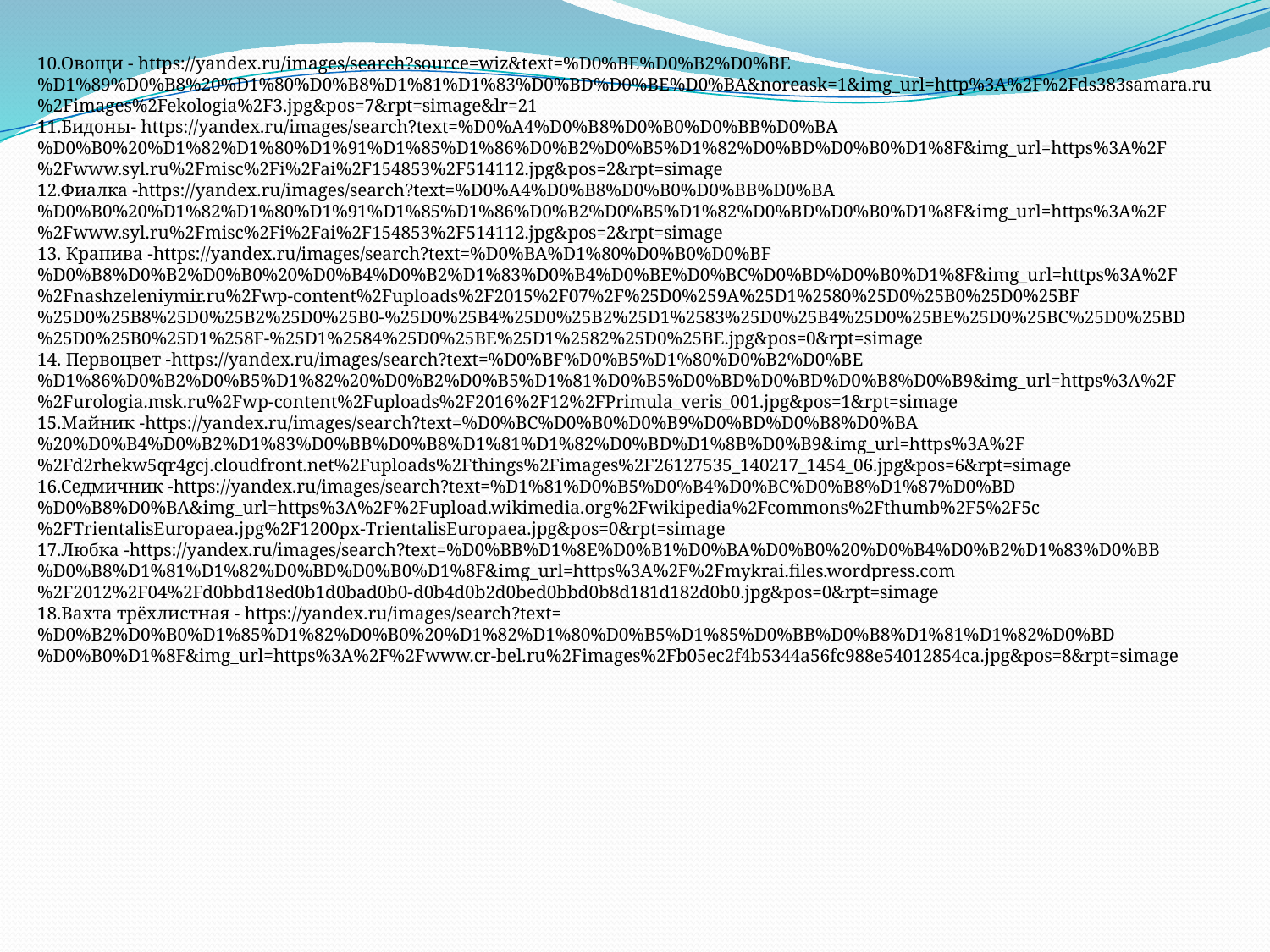

10.Овощи - https://yandex.ru/images/search?source=wiz&text=%D0%BE%D0%B2%D0%BE%D1%89%D0%B8%20%D1%80%D0%B8%D1%81%D1%83%D0%BD%D0%BE%D0%BA&noreask=1&img_url=http%3A%2F%2Fds383samara.ru%2Fimages%2Fekologia%2F3.jpg&pos=7&rpt=simage&lr=21
11.Бидоны- https://yandex.ru/images/search?text=%D0%A4%D0%B8%D0%B0%D0%BB%D0%BA%D0%B0%20%D1%82%D1%80%D1%91%D1%85%D1%86%D0%B2%D0%B5%D1%82%D0%BD%D0%B0%D1%8F&img_url=https%3A%2F%2Fwww.syl.ru%2Fmisc%2Fi%2Fai%2F154853%2F514112.jpg&pos=2&rpt=simage
12.Фиалка -https://yandex.ru/images/search?text=%D0%A4%D0%B8%D0%B0%D0%BB%D0%BA%D0%B0%20%D1%82%D1%80%D1%91%D1%85%D1%86%D0%B2%D0%B5%D1%82%D0%BD%D0%B0%D1%8F&img_url=https%3A%2F%2Fwww.syl.ru%2Fmisc%2Fi%2Fai%2F154853%2F514112.jpg&pos=2&rpt=simage
13. Крапива -https://yandex.ru/images/search?text=%D0%BA%D1%80%D0%B0%D0%BF%D0%B8%D0%B2%D0%B0%20%D0%B4%D0%B2%D1%83%D0%B4%D0%BE%D0%BC%D0%BD%D0%B0%D1%8F&img_url=https%3A%2F%2Fnashzeleniymir.ru%2Fwp-content%2Fuploads%2F2015%2F07%2F%25D0%259A%25D1%2580%25D0%25B0%25D0%25BF%25D0%25B8%25D0%25B2%25D0%25B0-%25D0%25B4%25D0%25B2%25D1%2583%25D0%25B4%25D0%25BE%25D0%25BC%25D0%25BD%25D0%25B0%25D1%258F-%25D1%2584%25D0%25BE%25D1%2582%25D0%25BE.jpg&pos=0&rpt=simage
14. Первоцвет -https://yandex.ru/images/search?text=%D0%BF%D0%B5%D1%80%D0%B2%D0%BE%D1%86%D0%B2%D0%B5%D1%82%20%D0%B2%D0%B5%D1%81%D0%B5%D0%BD%D0%BD%D0%B8%D0%B9&img_url=https%3A%2F%2Furologia.msk.ru%2Fwp-content%2Fuploads%2F2016%2F12%2FPrimula_veris_001.jpg&pos=1&rpt=simage
15.Майник -https://yandex.ru/images/search?text=%D0%BC%D0%B0%D0%B9%D0%BD%D0%B8%D0%BA%20%D0%B4%D0%B2%D1%83%D0%BB%D0%B8%D1%81%D1%82%D0%BD%D1%8B%D0%B9&img_url=https%3A%2F%2Fd2rhekw5qr4gcj.cloudfront.net%2Fuploads%2Fthings%2Fimages%2F26127535_140217_1454_06.jpg&pos=6&rpt=simage
16.Седмичник -https://yandex.ru/images/search?text=%D1%81%D0%B5%D0%B4%D0%BC%D0%B8%D1%87%D0%BD%D0%B8%D0%BA&img_url=https%3A%2F%2Fupload.wikimedia.org%2Fwikipedia%2Fcommons%2Fthumb%2F5%2F5c%2FTrientalisEuropaea.jpg%2F1200px-TrientalisEuropaea.jpg&pos=0&rpt=simage
17.Любка -https://yandex.ru/images/search?text=%D0%BB%D1%8E%D0%B1%D0%BA%D0%B0%20%D0%B4%D0%B2%D1%83%D0%BB%D0%B8%D1%81%D1%82%D0%BD%D0%B0%D1%8F&img_url=https%3A%2F%2Fmykrai.files.wordpress.com%2F2012%2F04%2Fd0bbd18ed0b1d0bad0b0-d0b4d0b2d0bed0bbd0b8d181d182d0b0.jpg&pos=0&rpt=simage
18.Вахта трёхлистная - https://yandex.ru/images/search?text=%D0%B2%D0%B0%D1%85%D1%82%D0%B0%20%D1%82%D1%80%D0%B5%D1%85%D0%BB%D0%B8%D1%81%D1%82%D0%BD%D0%B0%D1%8F&img_url=https%3A%2F%2Fwww.cr-bel.ru%2Fimages%2Fb05ec2f4b5344a56fc988e54012854ca.jpg&pos=8&rpt=simage